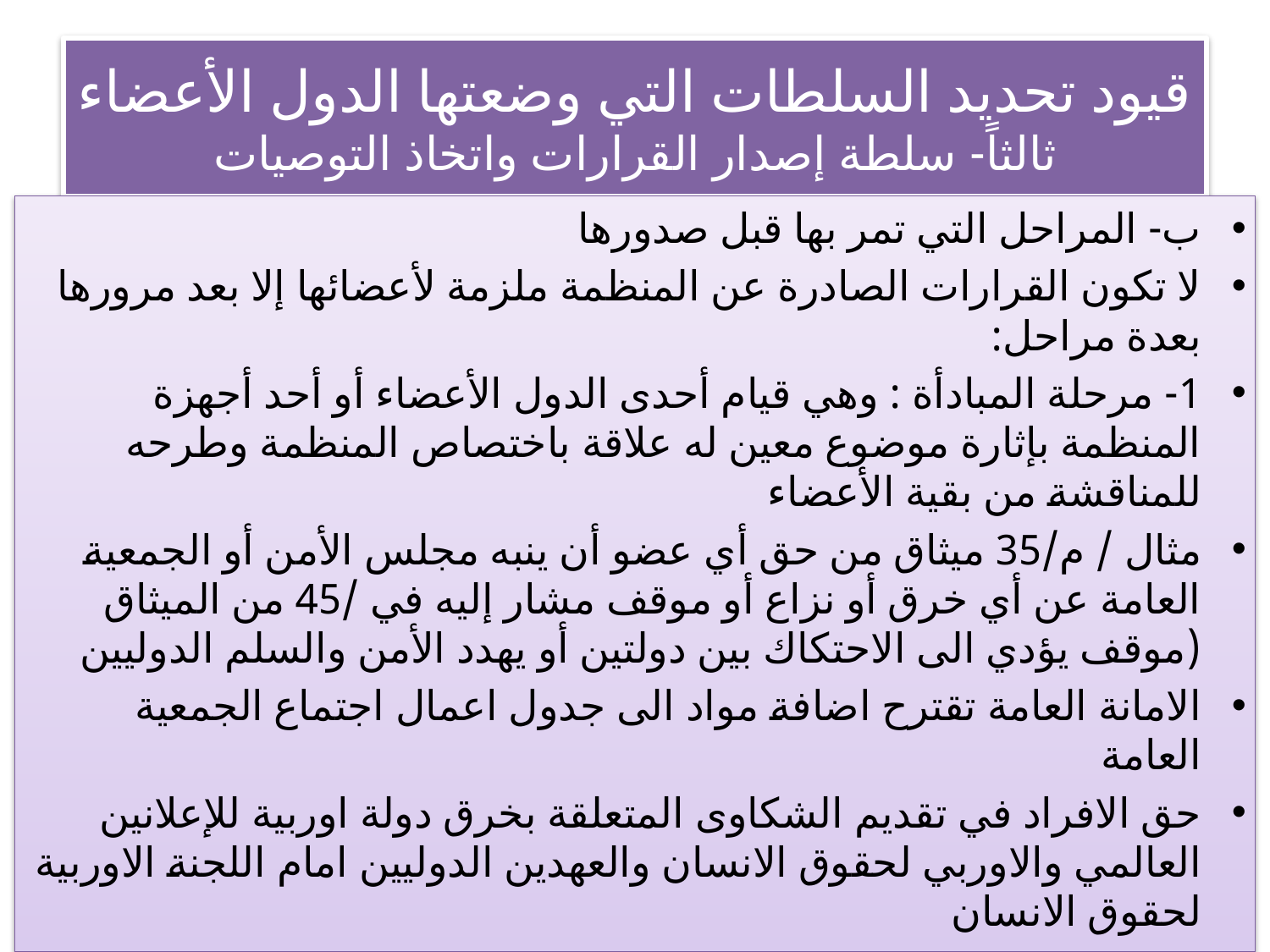

# قيود تحديد السلطات التي وضعتها الدول الأعضاء ثالثاً- سلطة إصدار القرارات واتخاذ التوصيات
ب- المراحل التي تمر بها قبل صدورها
لا تكون القرارات الصادرة عن المنظمة ملزمة لأعضائها إلا بعد مرورها بعدة مراحل:
1- مرحلة المبادأة : وهي قيام أحدى الدول الأعضاء أو أحد أجهزة المنظمة بإثارة موضوع معين له علاقة باختصاص المنظمة وطرحه للمناقشة من بقية الأعضاء
مثال / م/35 ميثاق من حق أي عضو أن ينبه مجلس الأمن أو الجمعية العامة عن أي خرق أو نزاع أو موقف مشار إليه في /45 من الميثاق (موقف يؤدي الى الاحتكاك بين دولتين أو يهدد الأمن والسلم الدوليين
الامانة العامة تقترح اضافة مواد الى جدول اعمال اجتماع الجمعية العامة
حق الافراد في تقديم الشكاوى المتعلقة بخرق دولة اوربية للإعلانين العالمي والاوربي لحقوق الانسان والعهدين الدوليين امام اللجنة الاوربية لحقوق الانسان